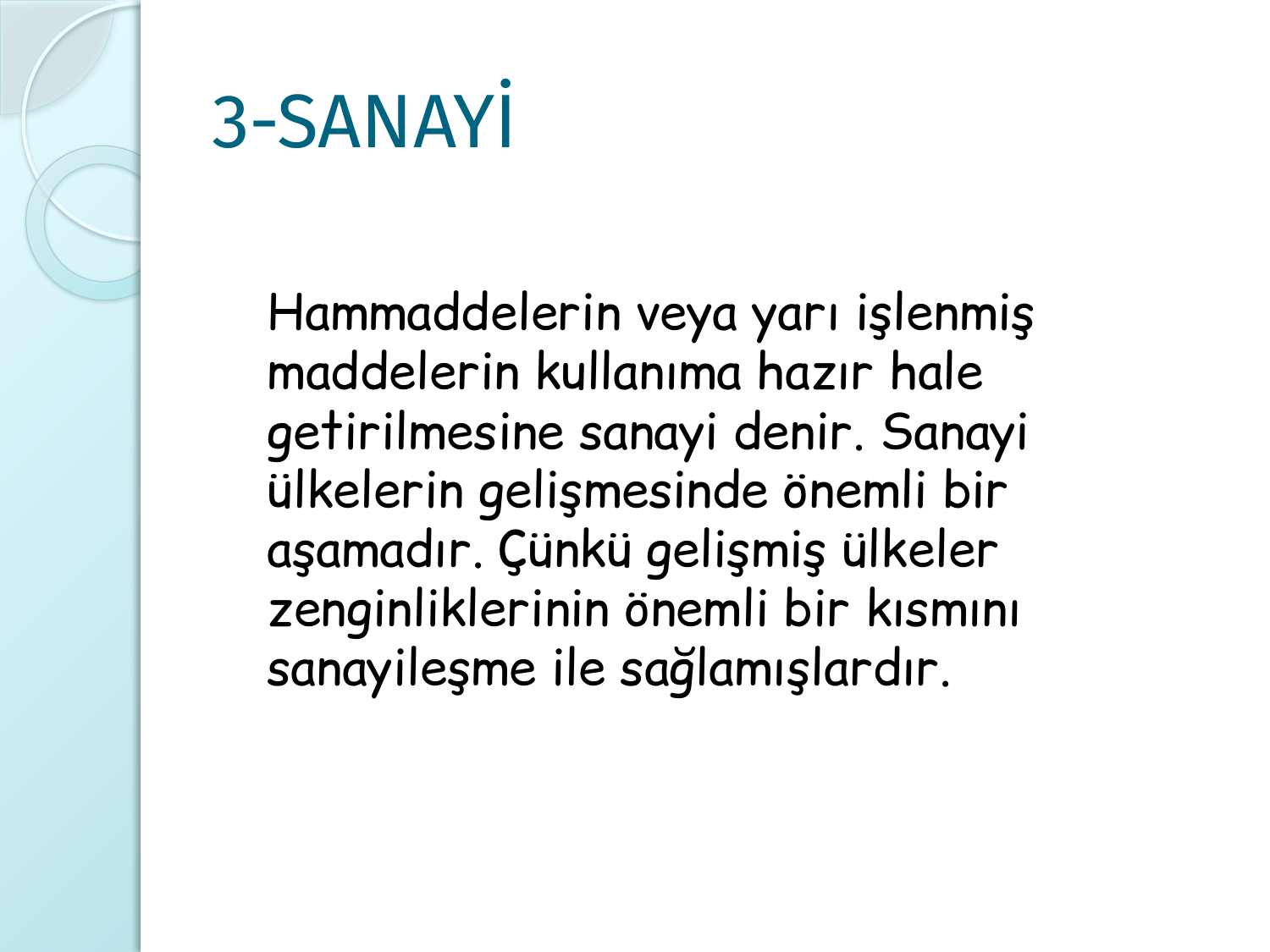

# 3-SANAYİ
Hammaddelerin veya yarı işlenmiş maddelerin kullanıma hazır hale getirilmesine sanayi denir. Sanayi ülkelerin gelişmesinde önemli bir aşamadır. Çünkü gelişmiş ülkeler zenginliklerinin önemli bir kısmını sanayileşme ile sağlamışlardır.